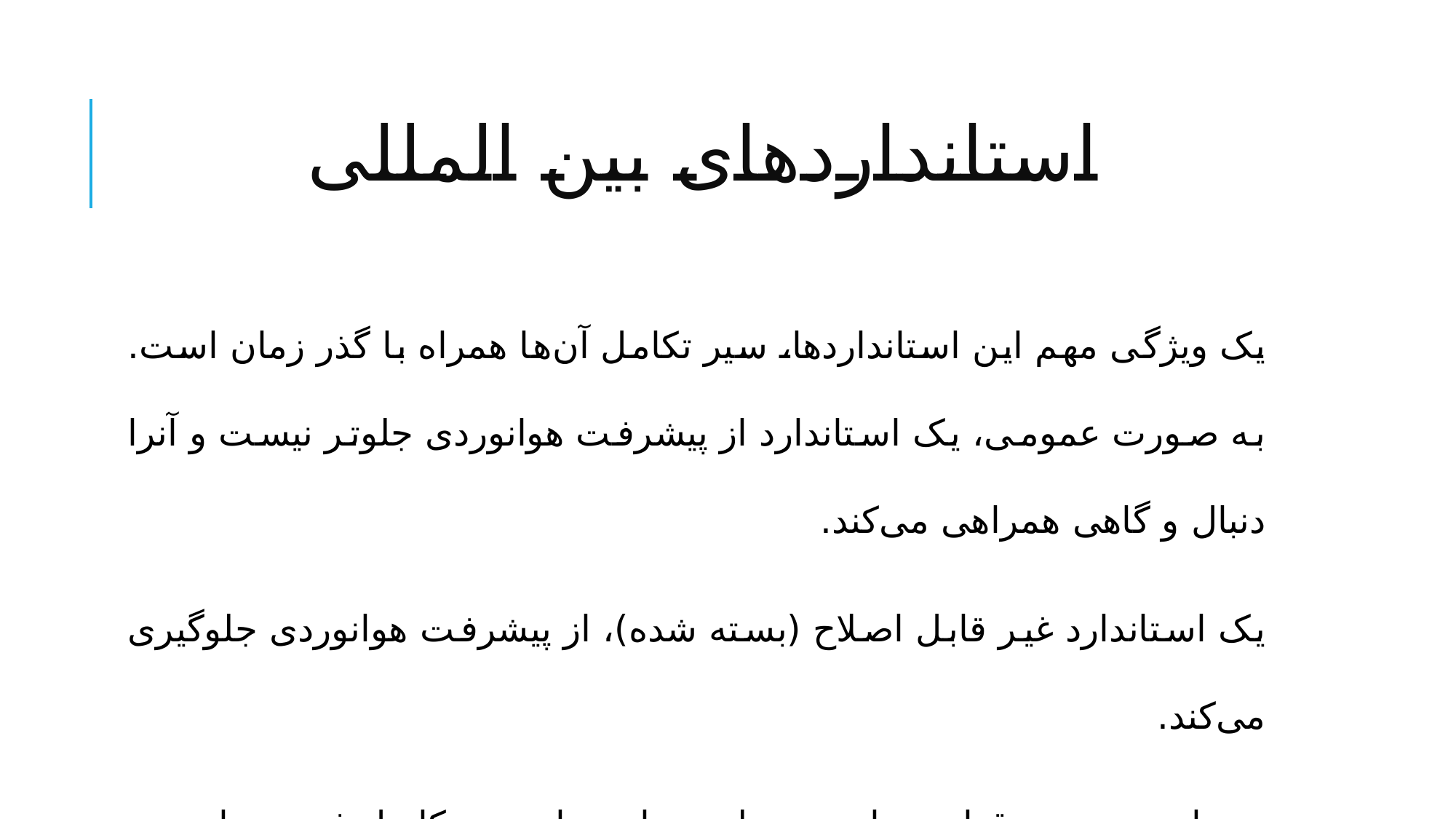

# استانداردهای بین المللی
یک ویژگی مهم این استاندارد‌ها، سیر تکامل آن‌ها همراه با گذر زمان است. به صورت عمومی، یک استاندارد از پیشرفت هوانوردی جلوتر نیست و آنرا دنبال و گاهی همراهی می‌کند.
یک استاندارد غیر قابل اصلاح (بسته شده)، از پیشرفت هوانوردی جلوگیری می‌کند.
 به این ترتیب، قوانین باید به طور مداوم با سیر تکامل فنی هوانوردی منطبق گردد.
 این فرایند می‌تواند به عنوان پسافکر شناخته شود ولی بهتر است به عنوان تجربه مورد توجه قرار گیرد.